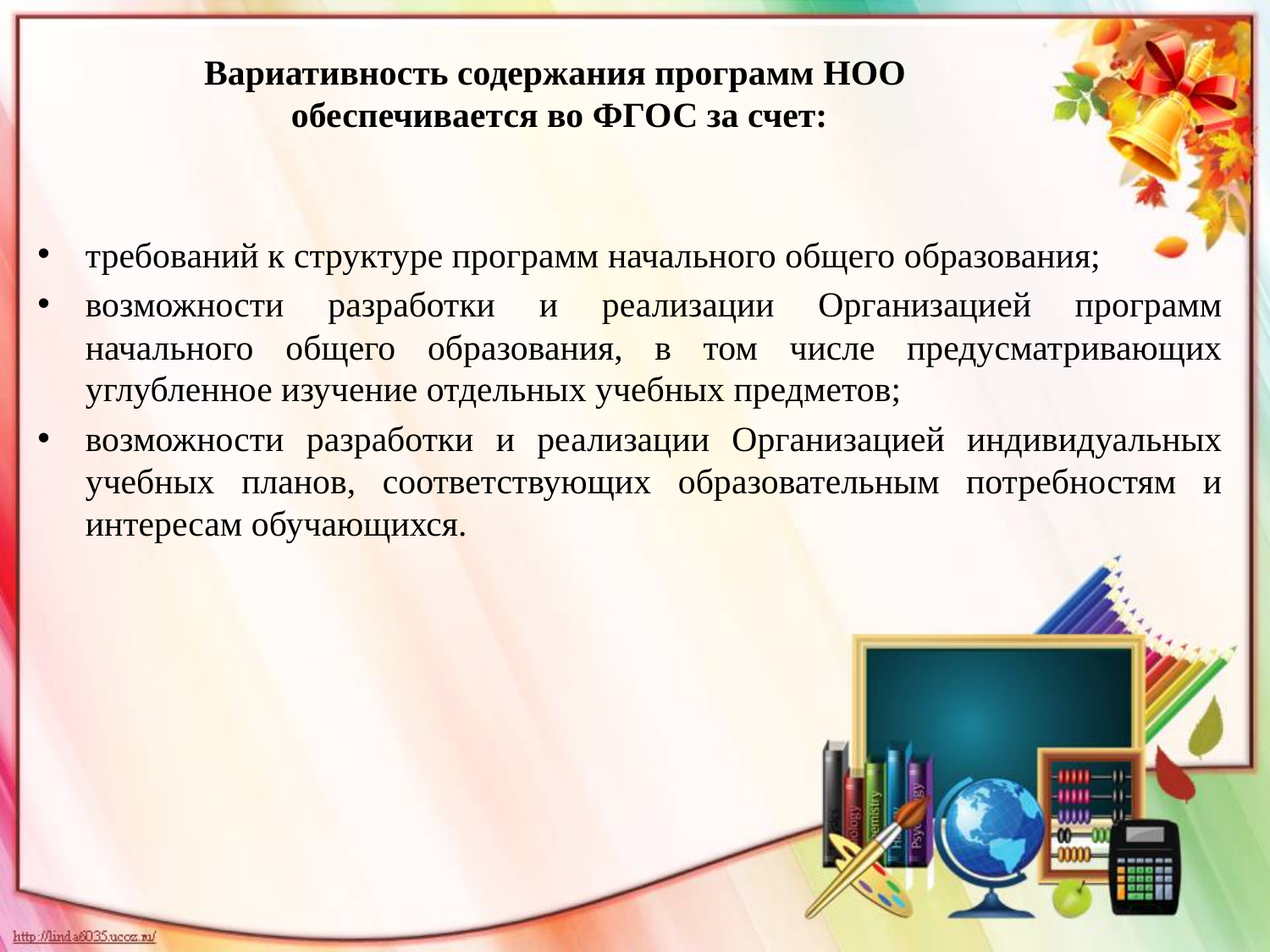

# Вариативность содержания программ НОО обеспечивается во ФГОС за счет:
требований к структуре программ начального общего образования;
возможности разработки и реализации Организацией программ начального общего образования, в том числе предусматривающих углубленное изучение отдельных учебных предметов;
возможности разработки и реализации Организацией индивидуальных учебных планов, соответствующих образовательным потребностям и интересам обучающихся.